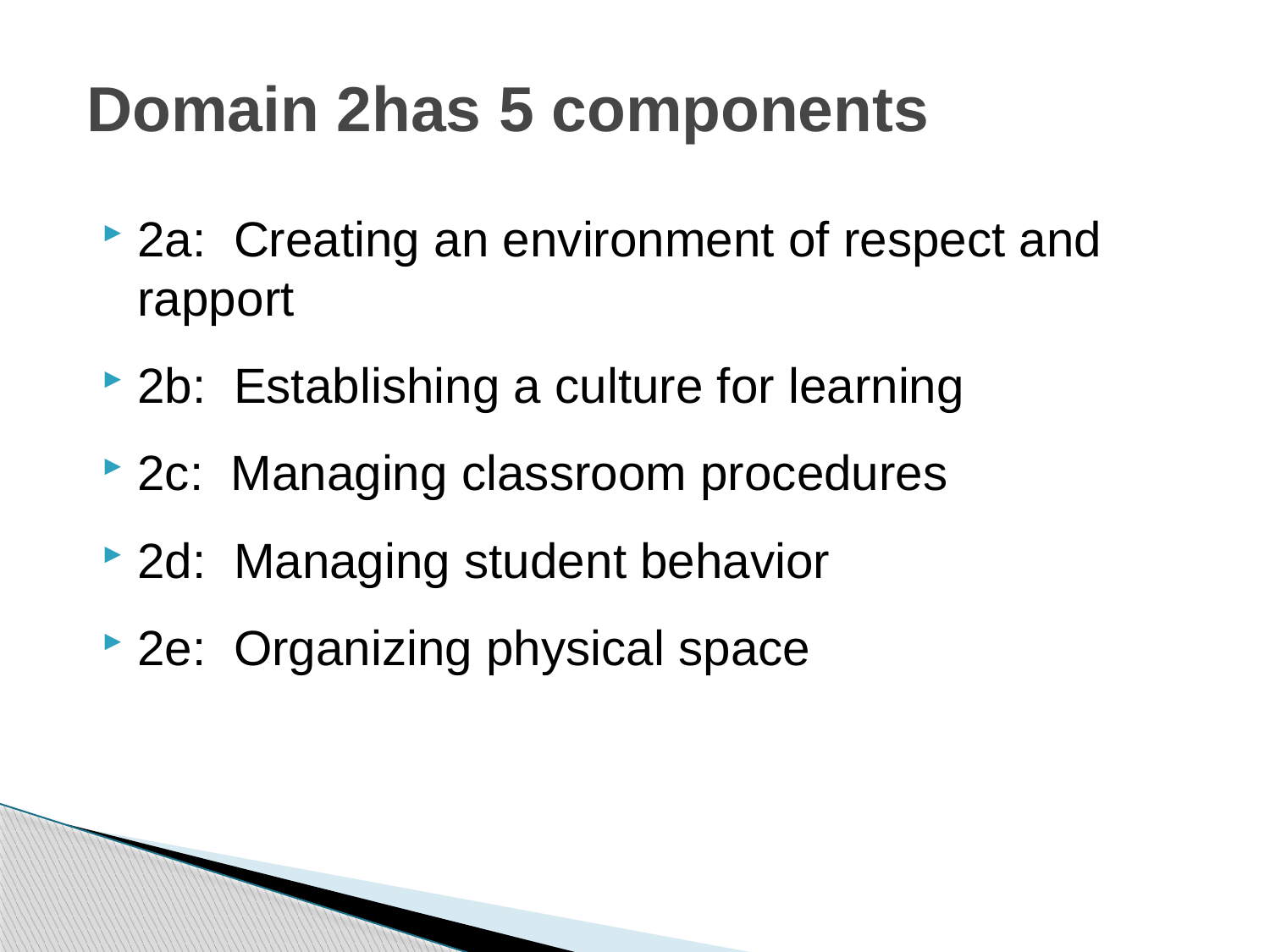

# Domain 2has 5 components
2a:  Creating an environment of respect and rapport
2b:  Establishing a culture for learning
2c:  Managing classroom procedures
2d:  Managing student behavior
2e:  Organizing physical space